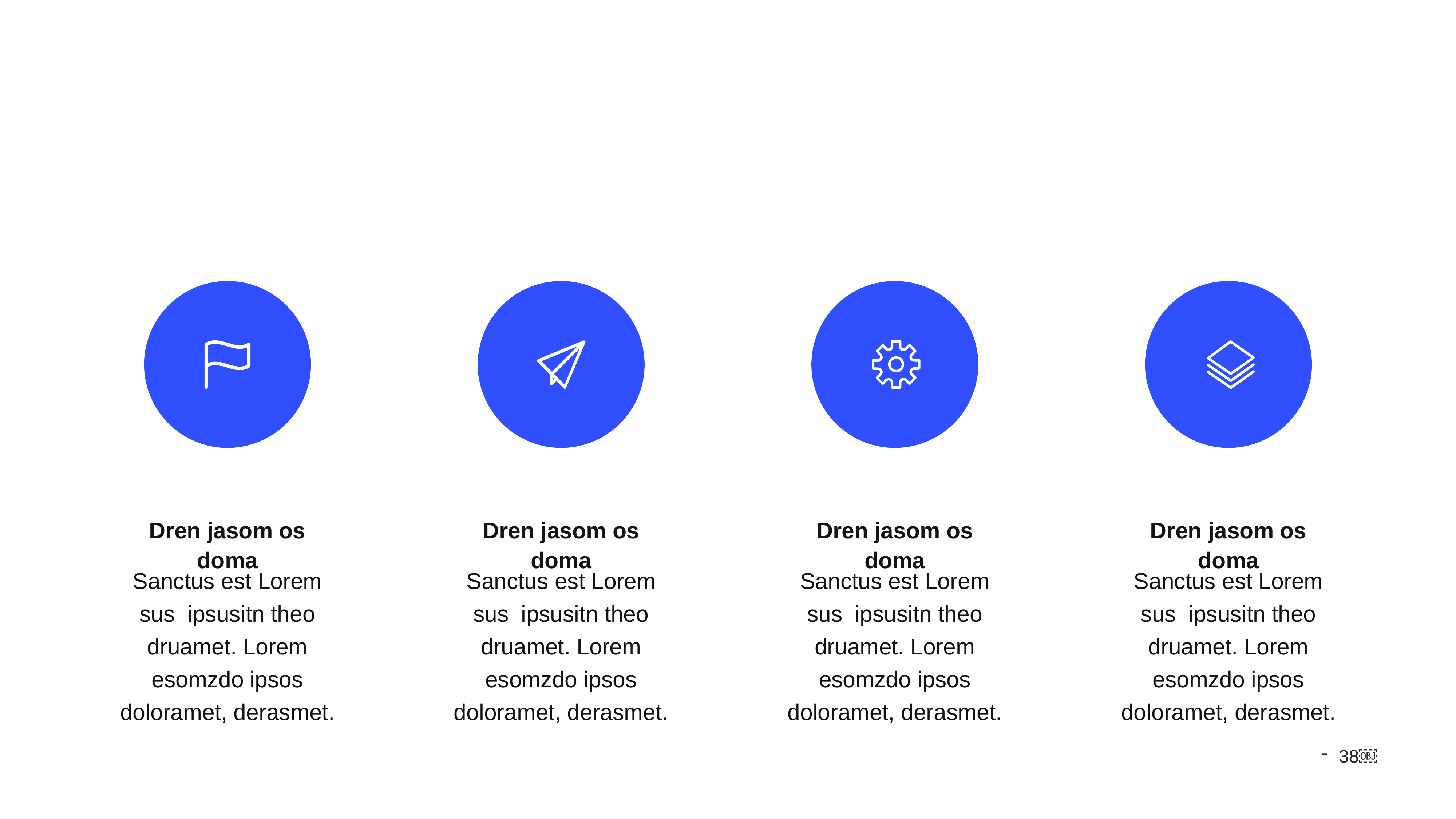

Dren jasom os doma
Dren jasom os doma
Dren jasom os doma
Dren jasom os doma
Sanctus est Lorem sus  ipsusitn theo druamet. Lorem esomzdo ipsos doloramet, derasmet.
Sanctus est Lorem sus  ipsusitn theo druamet. Lorem esomzdo ipsos doloramet, derasmet.
Sanctus est Lorem sus  ipsusitn theo druamet. Lorem esomzdo ipsos doloramet, derasmet.
Sanctus est Lorem sus  ipsusitn theo druamet. Lorem esomzdo ipsos doloramet, derasmet.